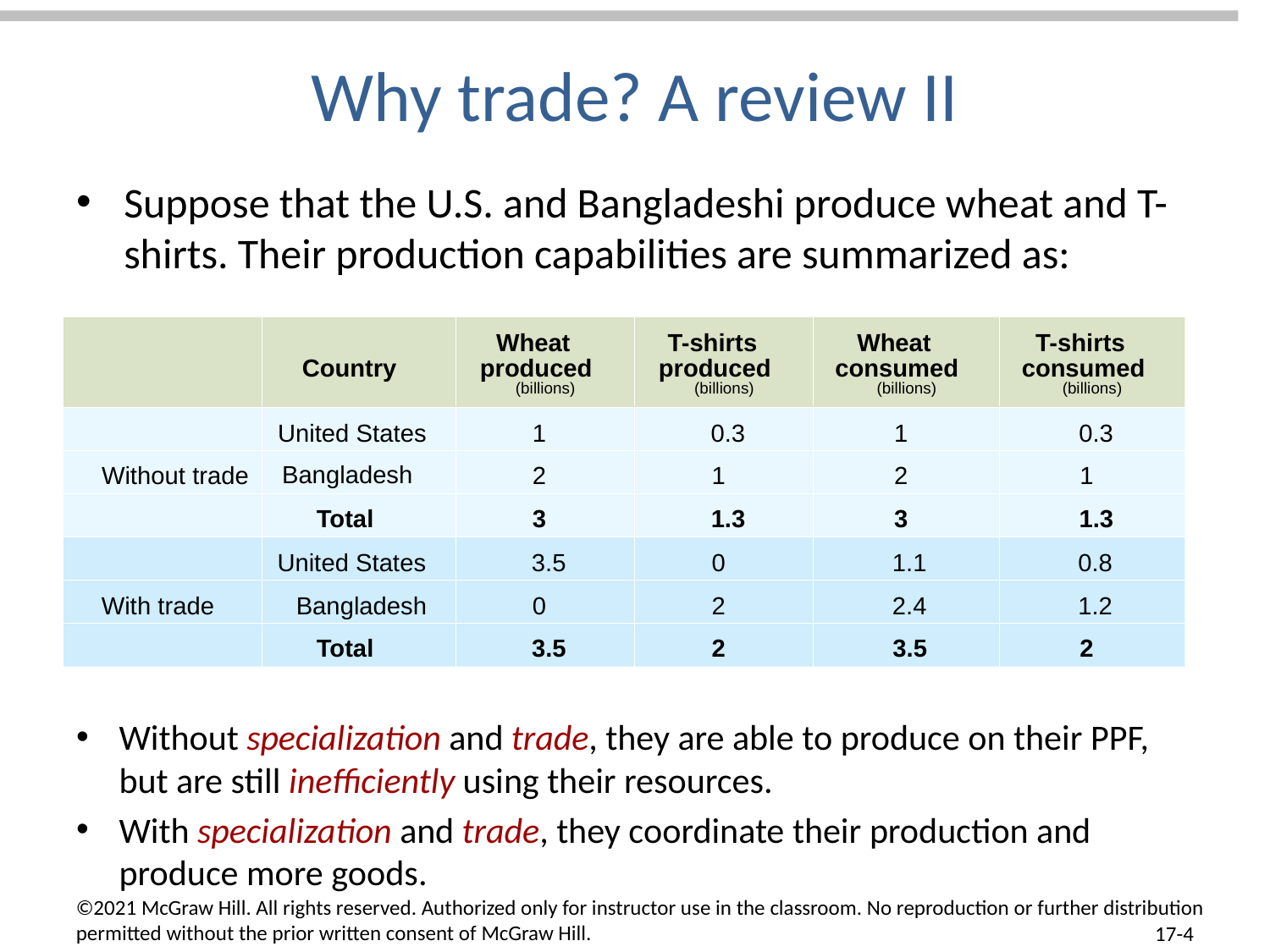

# Why trade? A review II
Suppose that the U.S. and Bangladeshi produce wheat and T-shirts. Their production capabilities are summarized as:

Wheat
T-shirts
Wheat
T-shirts
Country
produced
produced
consumed
consumed
(billions)
(billions)
(billions)
(billions)

United States
1
0.3
1
0.3

Bangladesh
Without trade
2
1
2
1

Total
3
1.3
3
1.3

United States
3.5
0
1.1
0.8

With trade
Bangladesh
0
2
2.4
1.2

Total
3.5
2
3.5
2
Without specialization and trade, they are able to produce on their PPF, but are still inefficiently using their resources.
With specialization and trade, they coordinate their production and produce more goods.